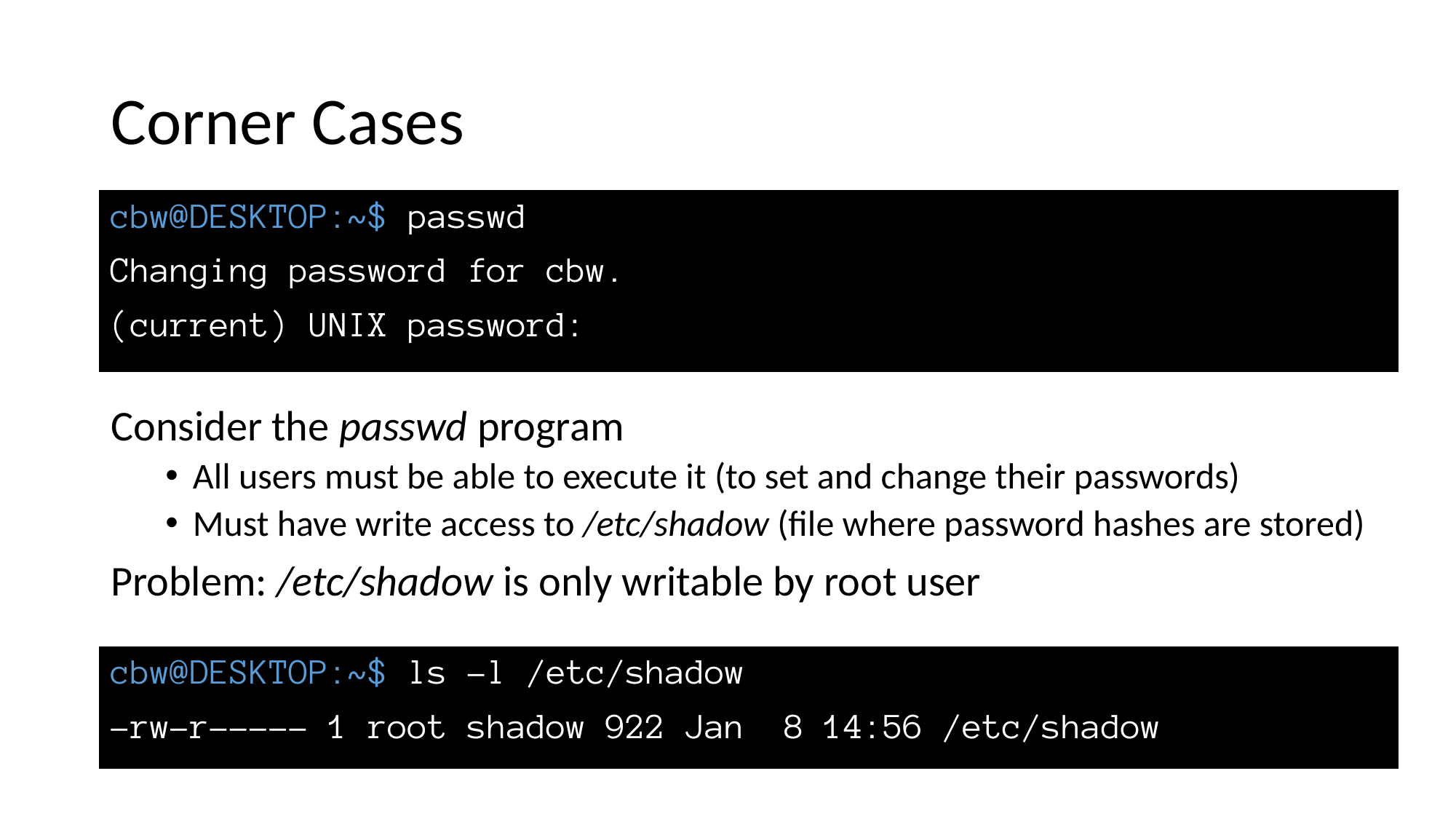

# Corner Cases
cbw@DESKTOP:~$ passwd
Changing password for cbw.
(current) UNIX password:
Consider the passwd program
All users must be able to execute it (to set and change their passwords)
Must have write access to /etc/shadow (file where password hashes are stored)
Problem: /etc/shadow is only writable by root user
cbw@DESKTOP:~$ ls -l /etc/shadow
-rw-r----- 1 root shadow 922 Jan  8 14:56 /etc/shadow